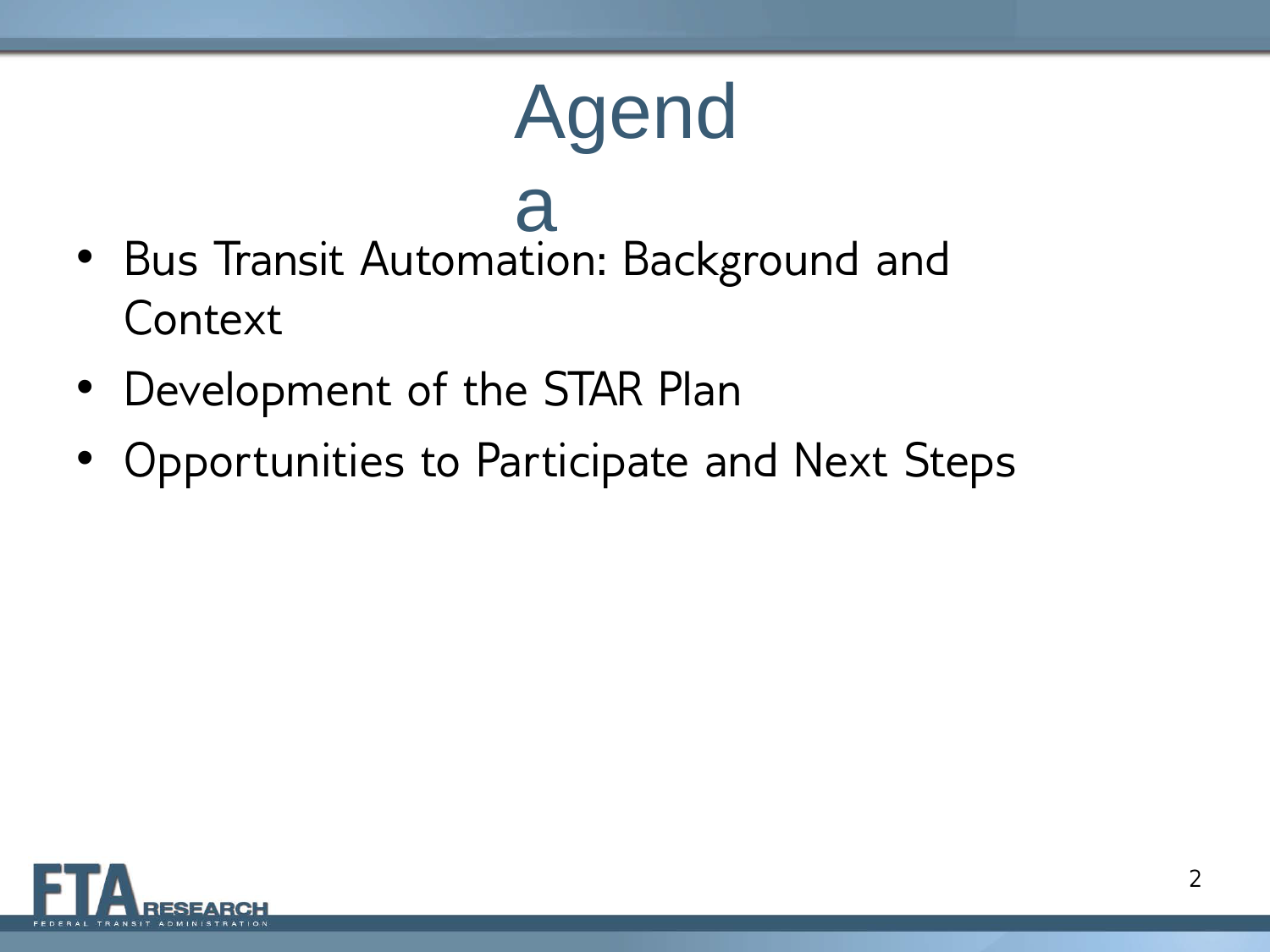

# Agenda
Bus Transit Automation: Background and Context
Development of the STAR Plan
Opportunities to Participate and Next Steps
2